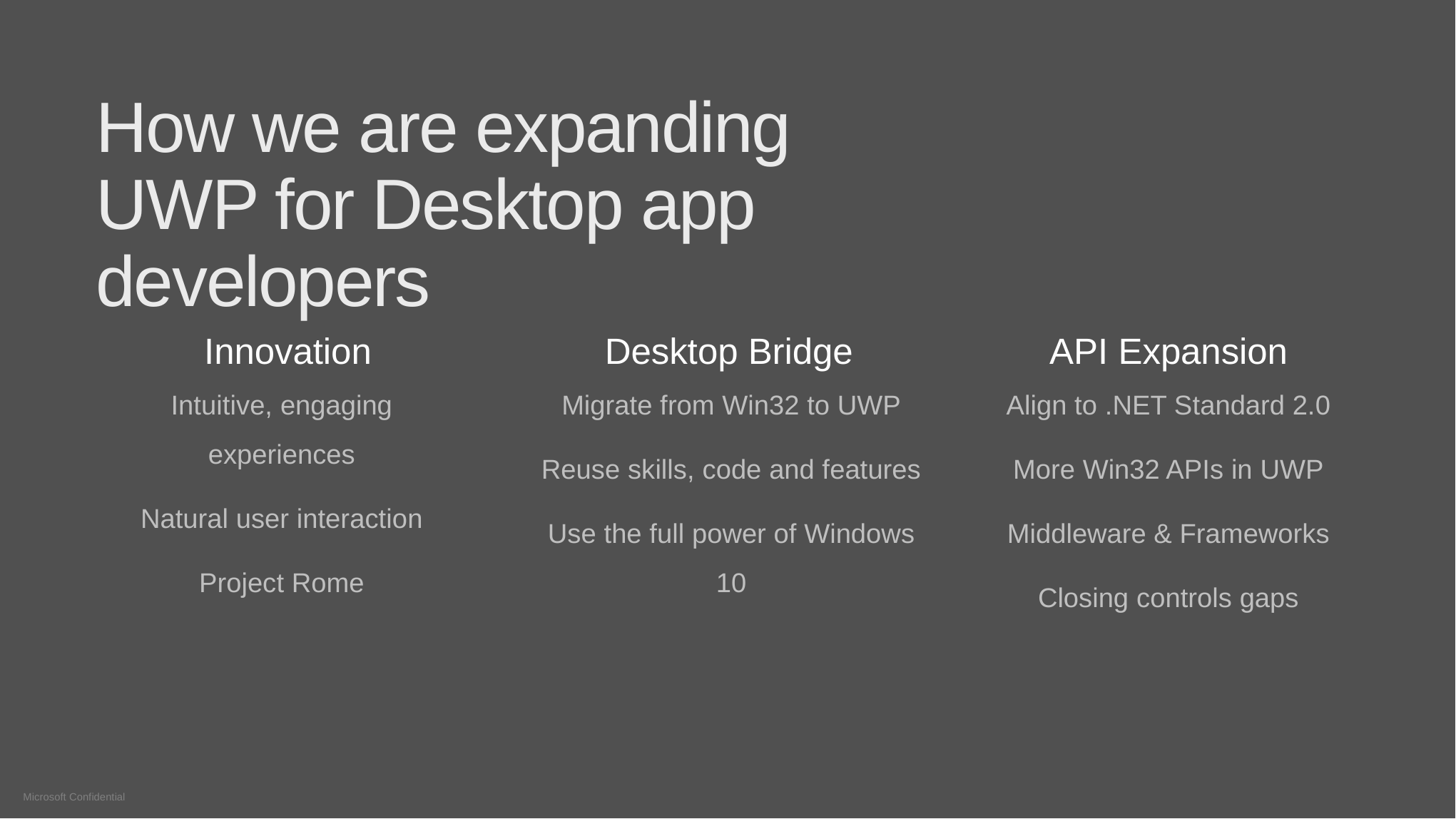

# How we are expanding UWP for Desktop app developers
Innovation
Desktop Bridge
API Expansion
Intuitive, engaging experiences
Natural user interaction
Project Rome
Migrate from Win32 to UWP
Reuse skills, code and features
Use the full power of Windows 10
Align to .NET Standard 2.0
More Win32 APIs in UWP
Middleware & Frameworks
Closing controls gaps